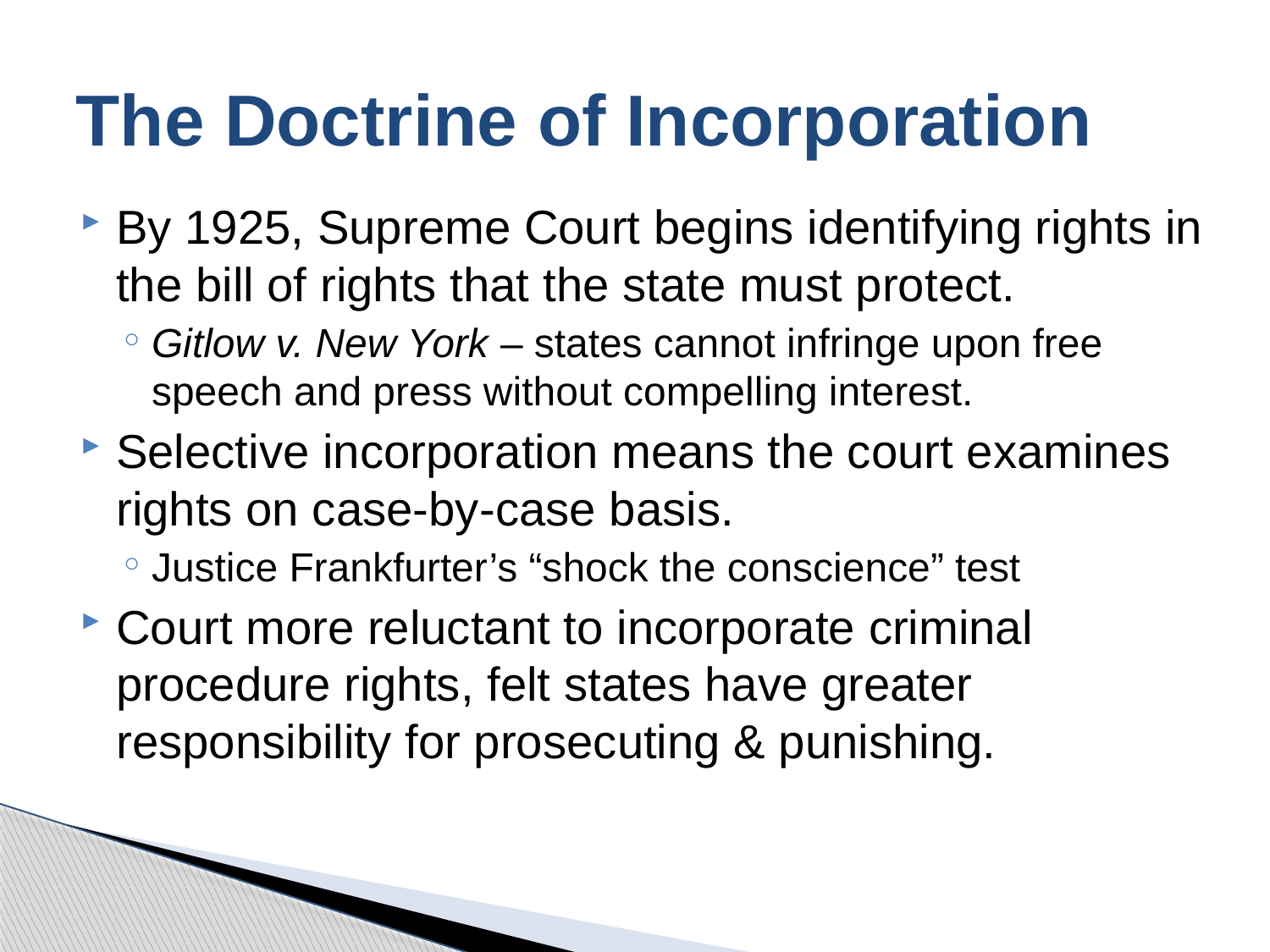

# The Doctrine of Incorporation
By 1925, Supreme Court begins identifying rights in the bill of rights that the state must protect.
Gitlow v. New York – states cannot infringe upon free speech and press without compelling interest.
Selective incorporation means the court examines rights on case-by-case basis.
Justice Frankfurter’s “shock the conscience” test
Court more reluctant to incorporate criminal procedure rights, felt states have greater responsibility for prosecuting & punishing.